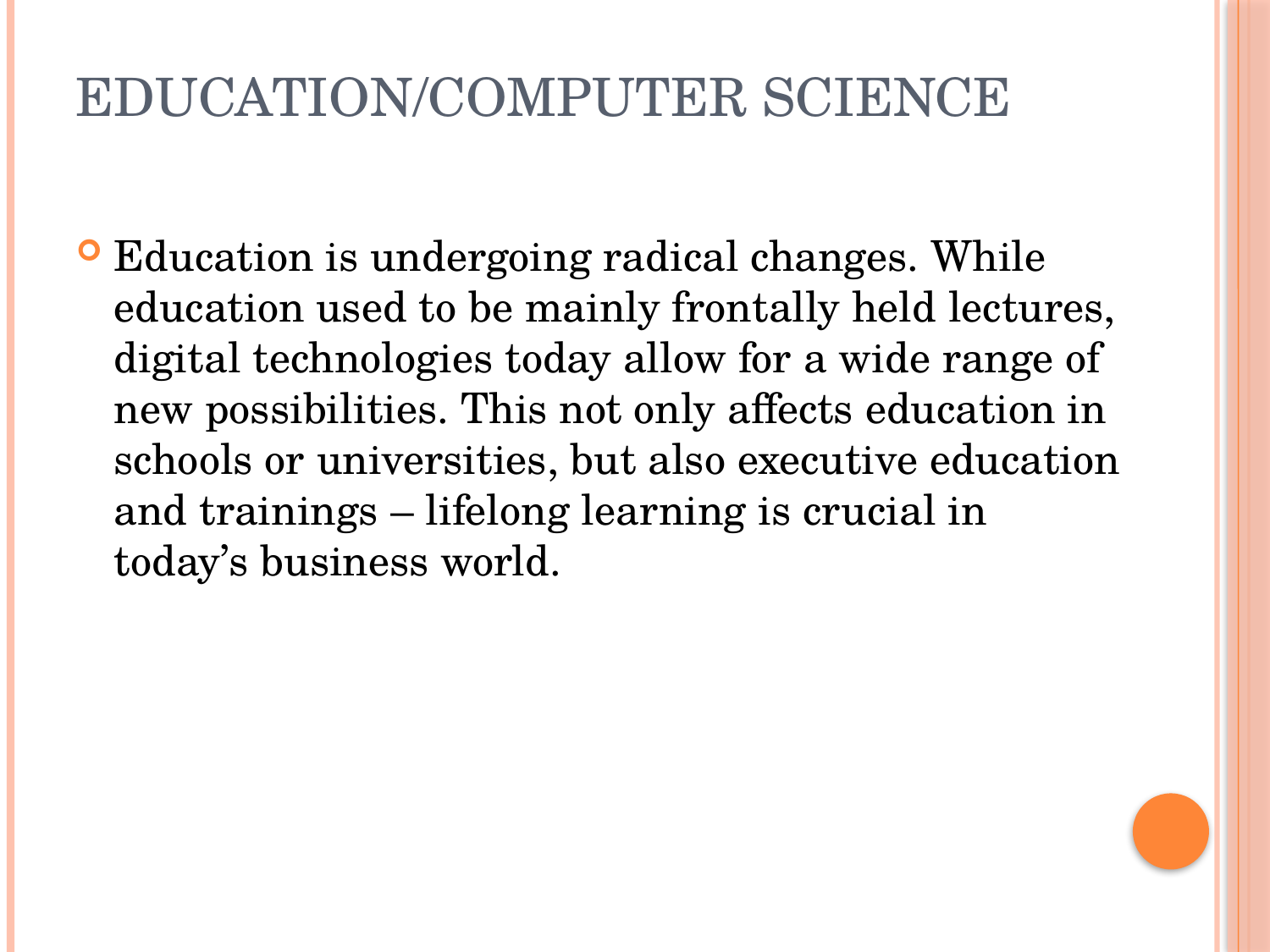

# Education/Computer science
Education is undergoing radical changes. While education used to be mainly frontally held lectures, digital technologies today allow for a wide range of new possibilities. This not only affects education in schools or universities, but also executive education and trainings – lifelong learning is crucial in today’s business world.